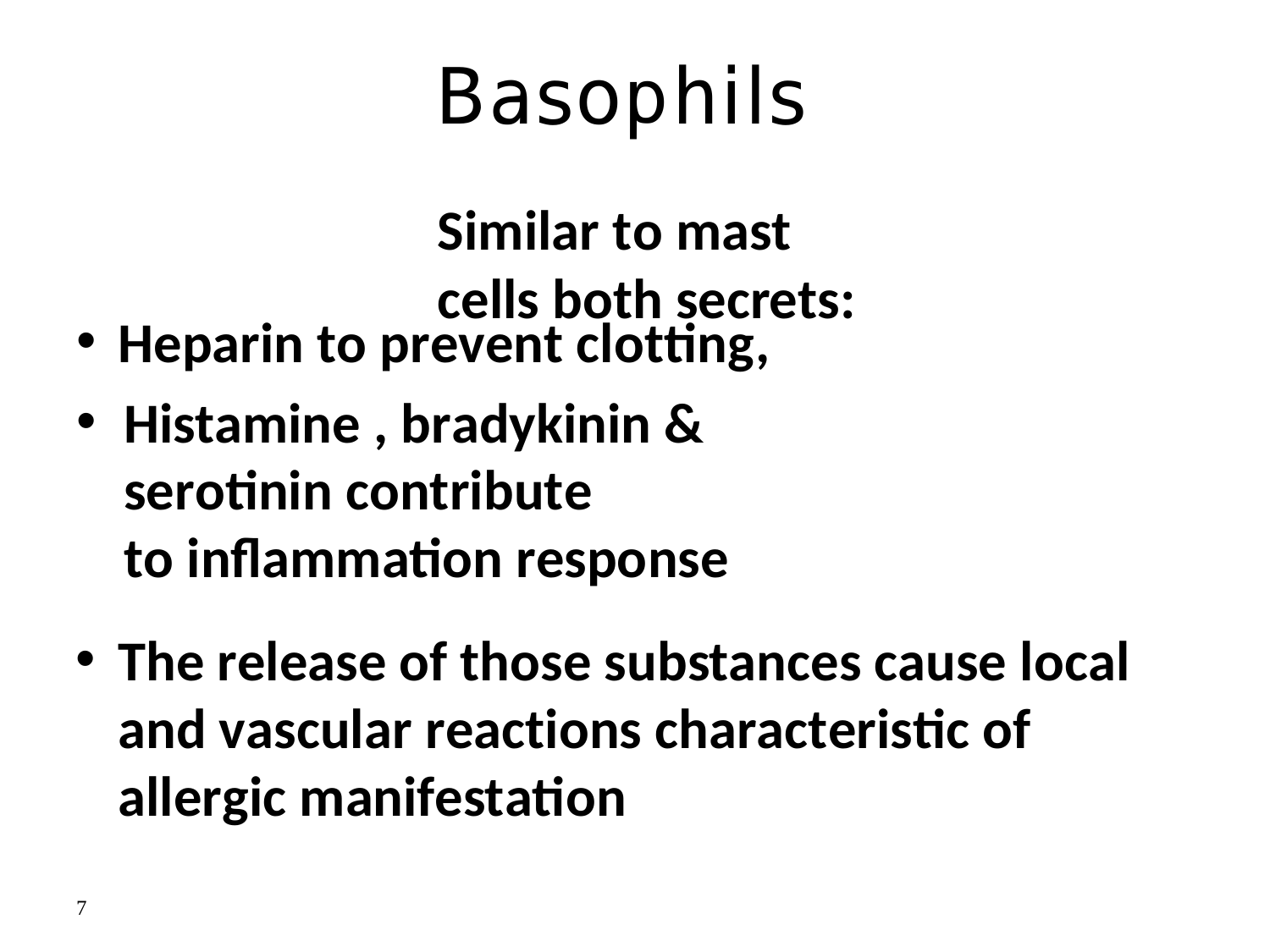

# Basophils
Similar to mast cells both secrets:
Heparin to prevent clotting,
Histamine , bradykinin & serotinin contribute
to inflammation response
The release of those substances cause local and vascular reactions characteristic of allergic manifestation
7